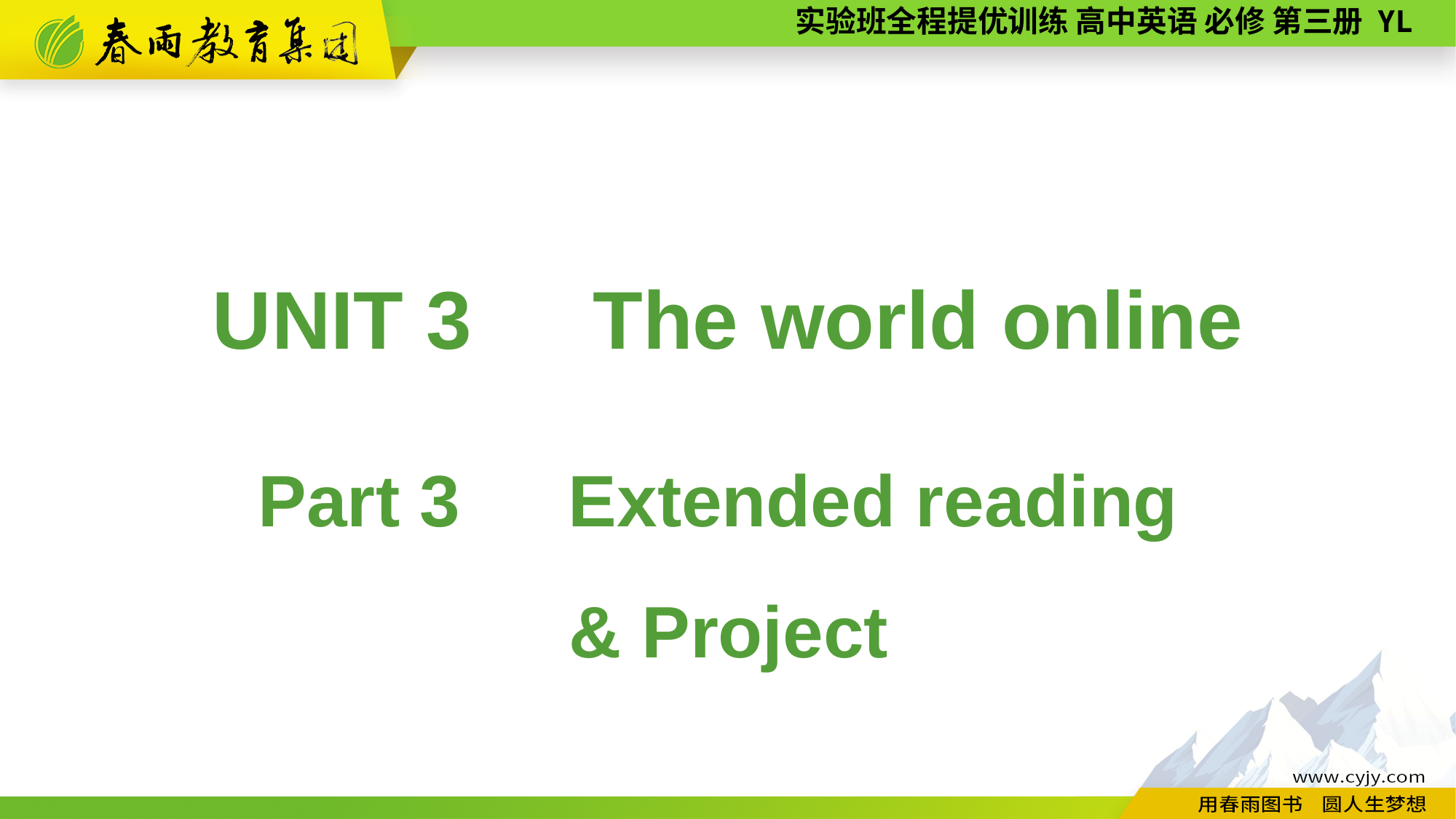

UNIT 3　The world online
Part 3　Extended reading
& Project